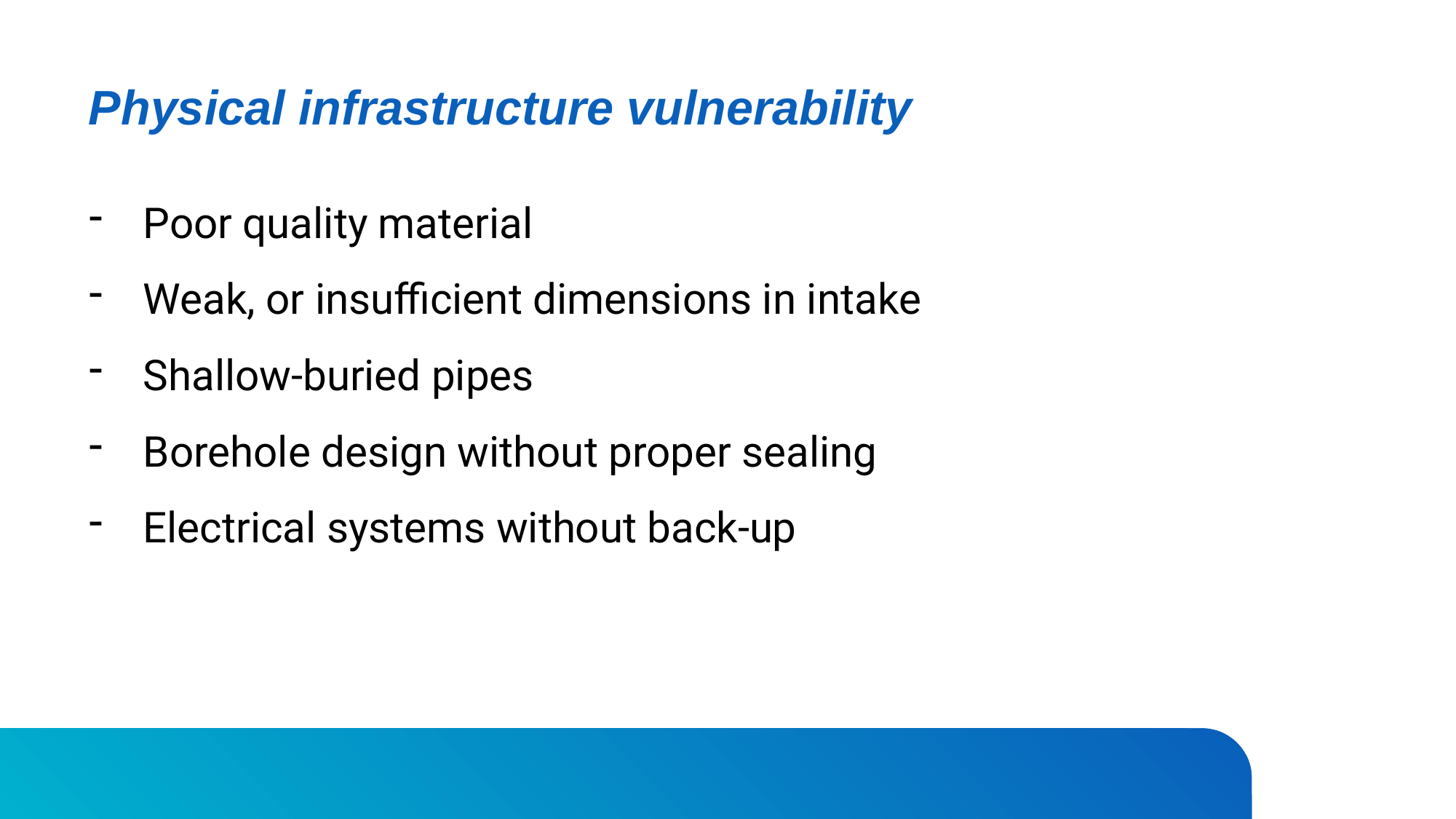

# Physical infrastructure vulnerability
Poor quality material
Weak, or insufficient dimensions in intake
Shallow-buried pipes
Borehole design without proper sealing
Electrical systems without back-up